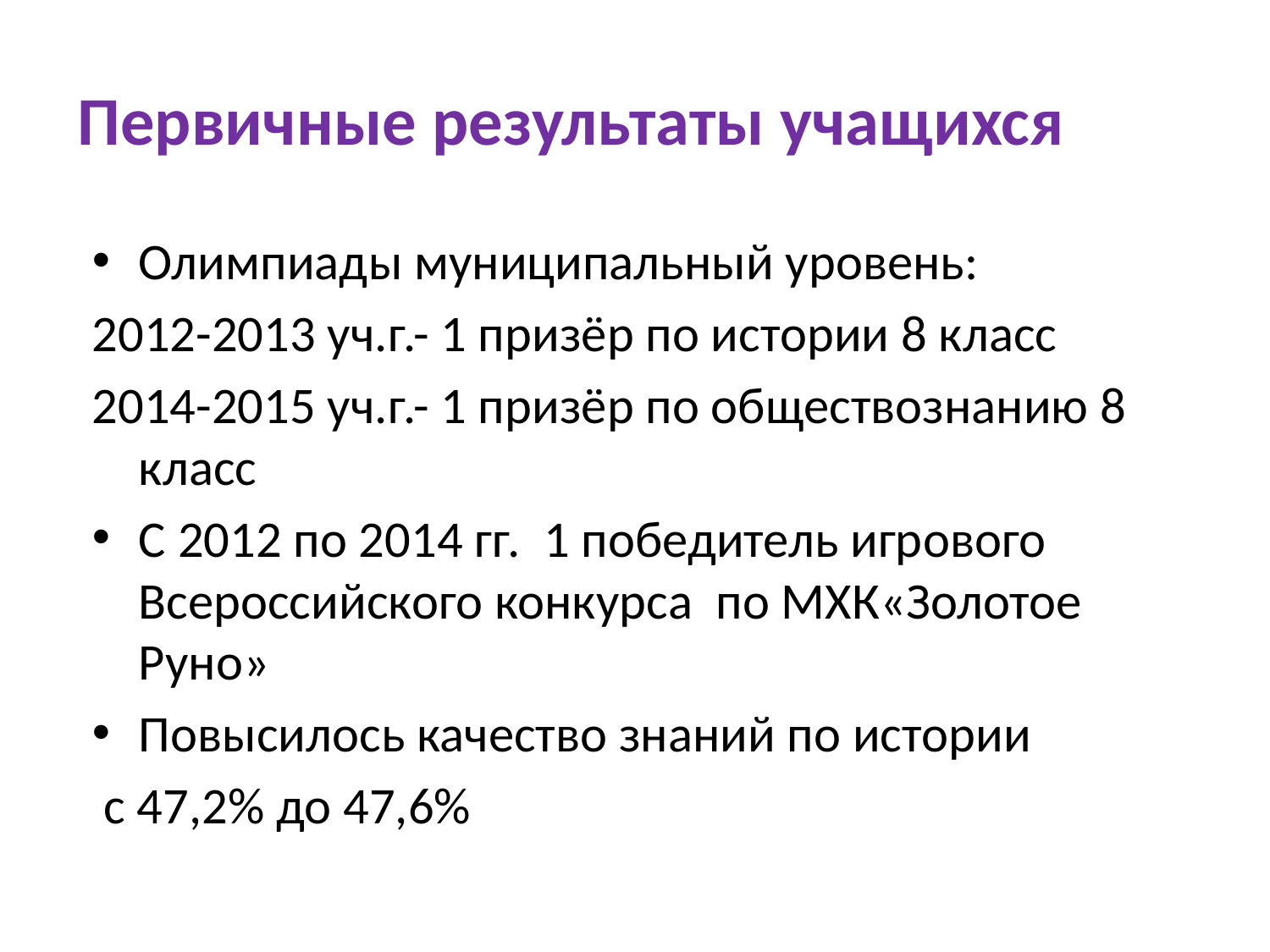

Первичные результаты учащихся
Олимпиады муниципальный уровень:
2012-2013 уч.г.- 1 призёр по истории 8 класс
2014-2015 уч.г.- 1 призёр по обществознанию 8 класс
С 2012 по 2014 гг.  1 победитель игрового Всероссийского конкурса  по МХК«Золотое Руно»
Повысилось качество знаний по истории
 с 47,2% до 47,6%